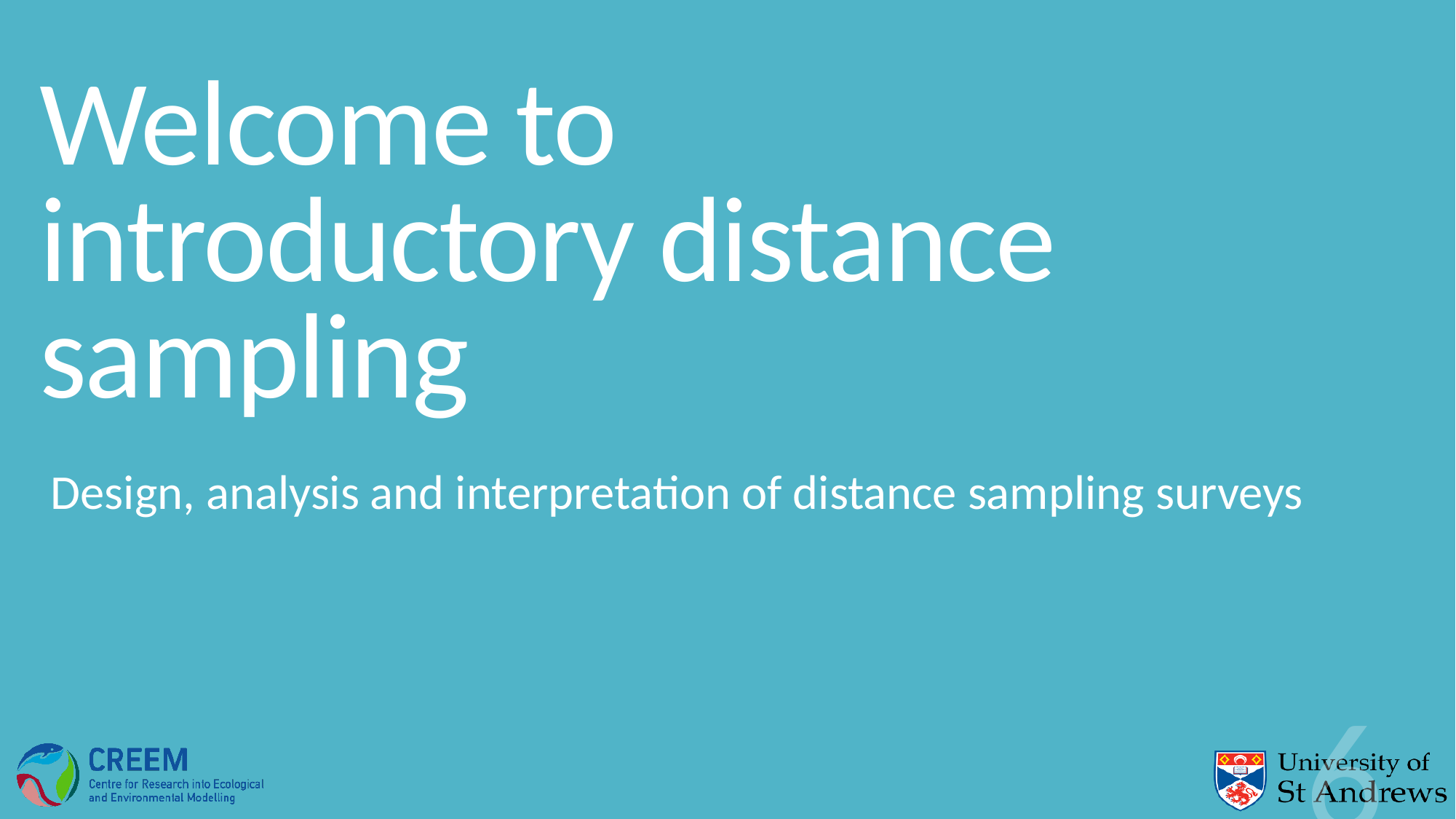

# Welcome to introductory distance sampling
Design, analysis and interpretation of distance sampling surveys
6